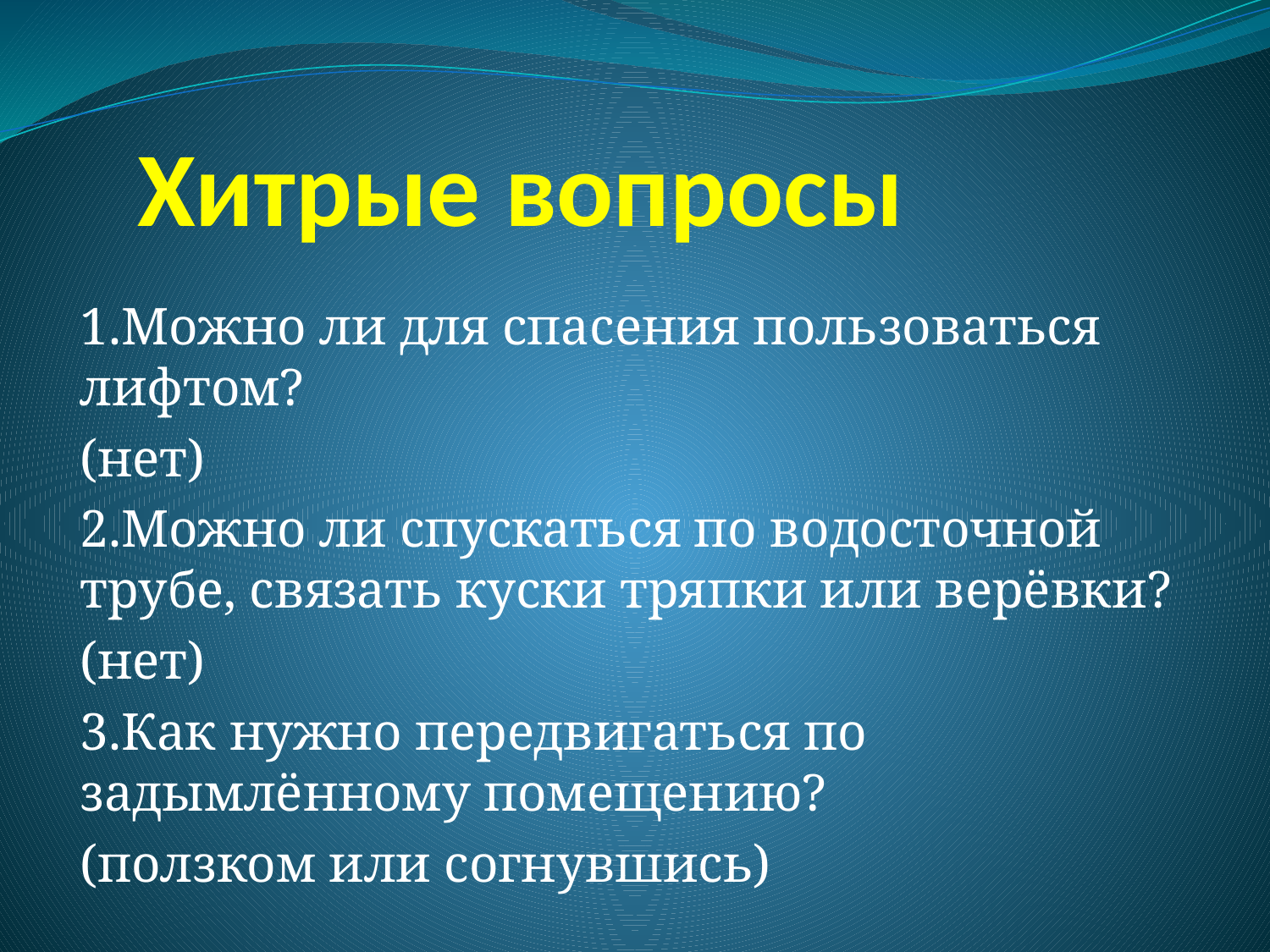

# Хитрые вопросы
1.Можно ли для спасения пользоваться лифтом?
(нет)
2.Можно ли спускаться по водосточной трубе, связать куски тряпки или верёвки?
(нет)
3.Как нужно передвигаться по задымлённому помещению?
(ползком или согнувшись)